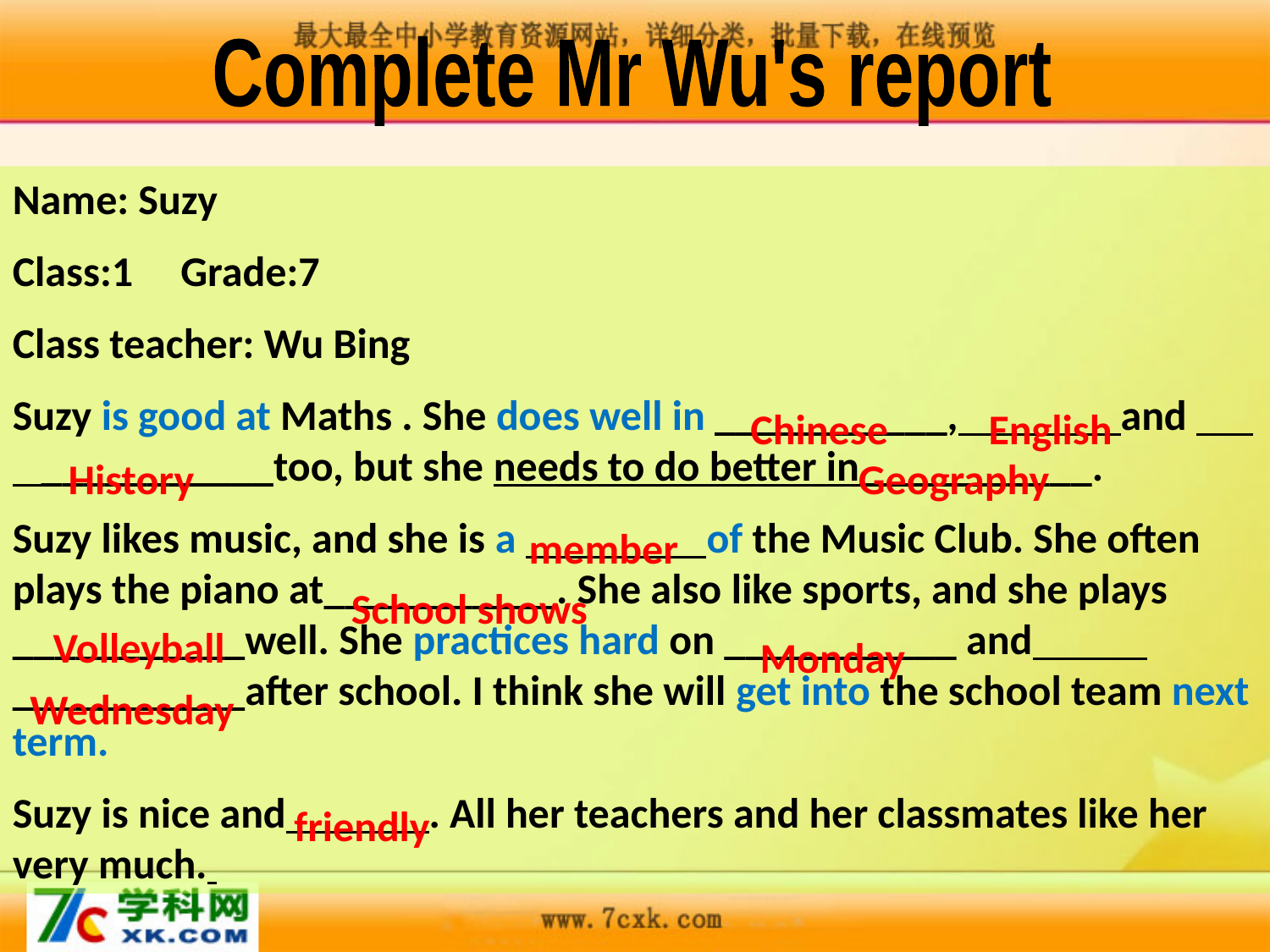

Complete Mr Wu's report
Name: Suzy
Class:1     Grade:7
Class teacher: Wu Bing
Suzy is good at Maths . She does well in ___________,                 and           ___________too, but she needs to do better in___________.
Suzy likes music, and she is a                    of the Music Club. She often plays the piano at___________. She also like sports, and she plays ___________well. She practices hard on ___________ and             ___________after school. I think she will get into the school team next term.
Suzy is nice and               . All her teachers and her classmates like her very much.
Chinese
English
History
Geography
 member
School shows
Volleyball
Monday
Wednesday
friendly